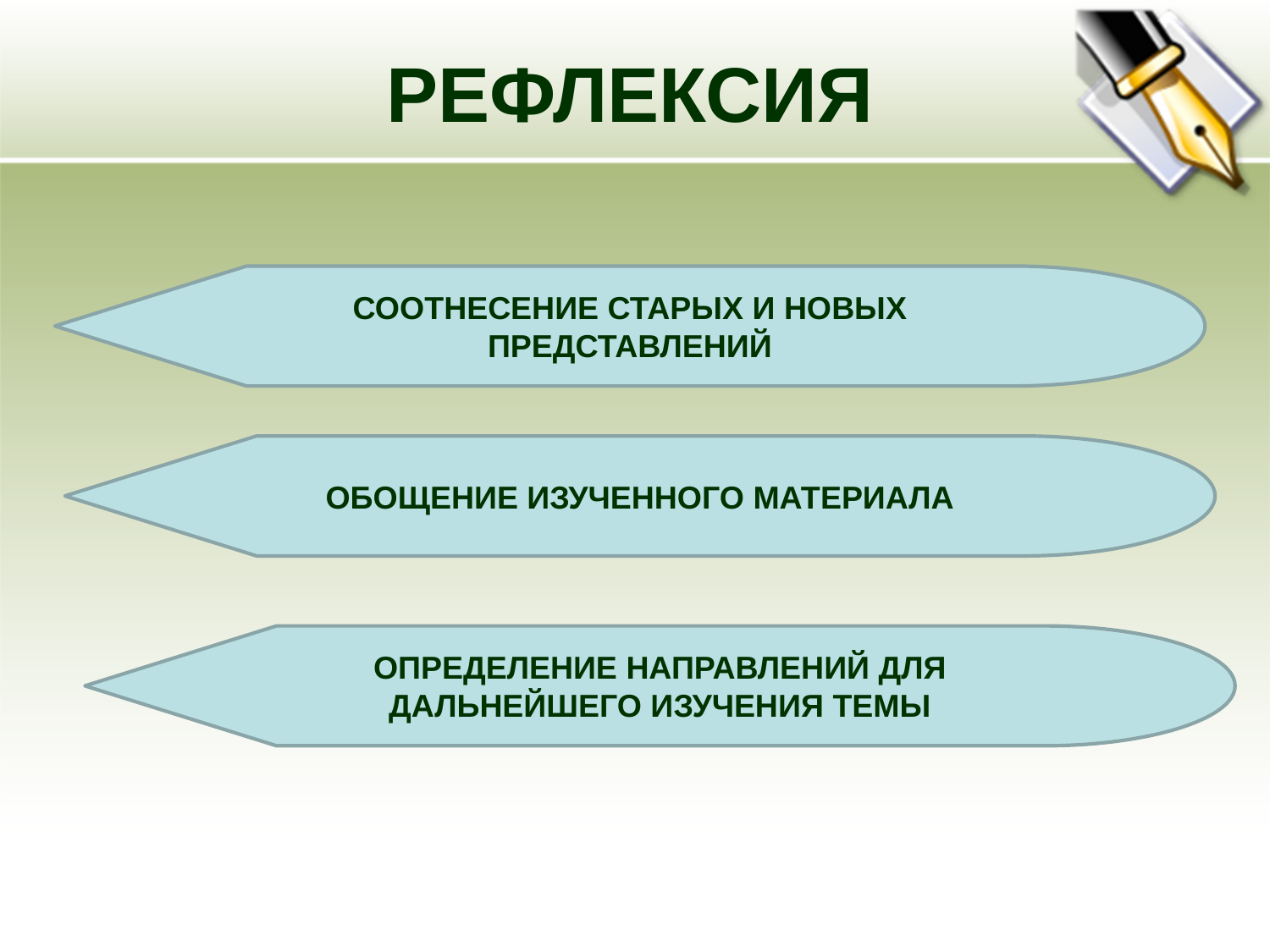

РЕФЛЕКСИЯ
СООТНЕСЕНИЕ СТАРЫХ И НОВЫХ ПРЕДСТАВЛЕНИЙ
ОБОЩЕНИЕ ИЗУЧЕННОГО МАТЕРИАЛА
ОПРЕДЕЛЕНИЕ НАПРАВЛЕНИЙ ДЛЯ ДАЛЬНЕЙШЕГО ИЗУЧЕНИЯ ТЕМЫ